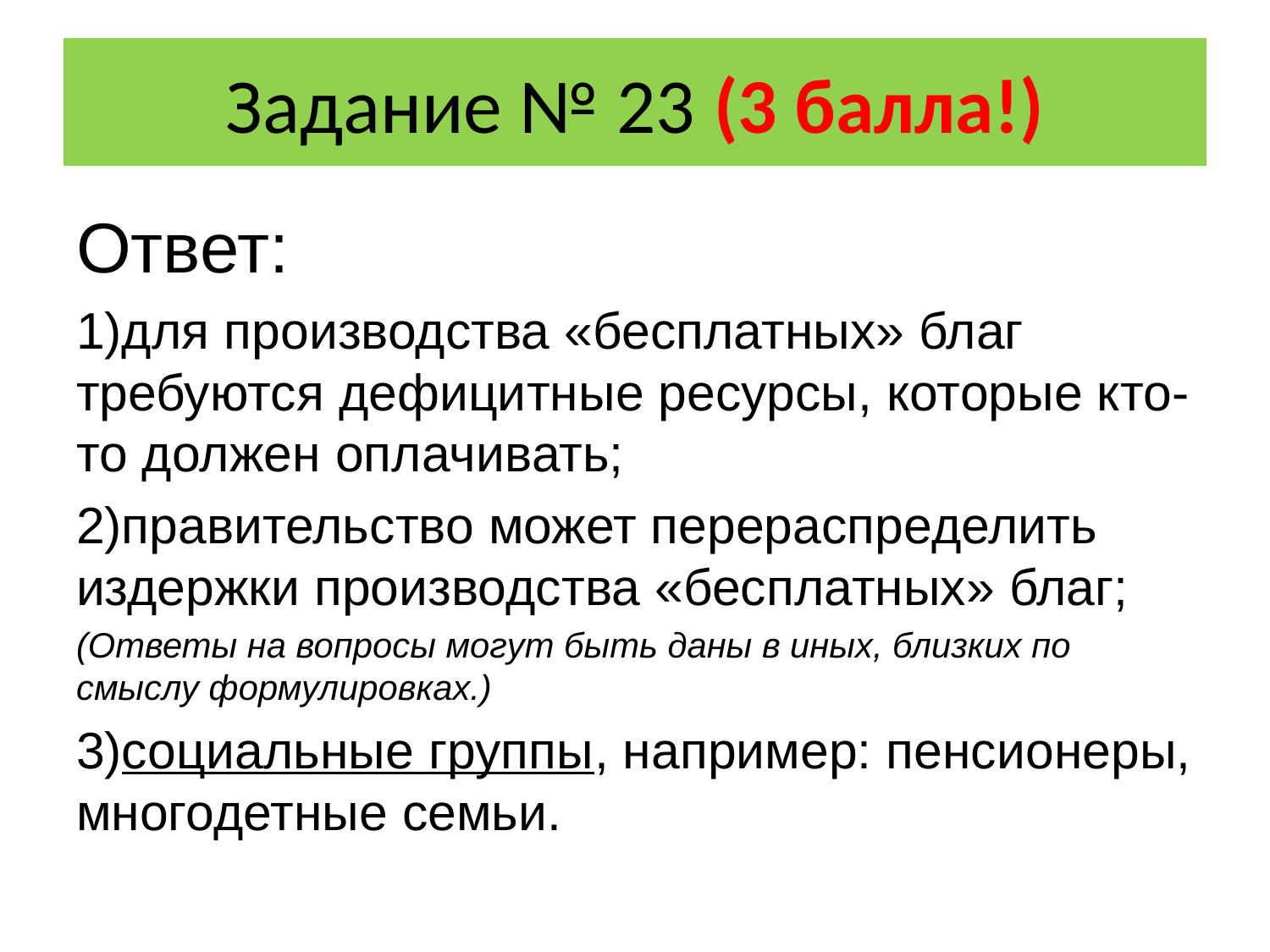

# Задание № 23 (3 балла!)
Ответ:
1)для производства «бесплатных» благ требуются дефицитные ресурсы, которые кто-то должен оплачивать;
2)правительство может перераспределить издержки производства «бесплатных» благ;
(Ответы на вопросы могут быть даны в иных, близких по смыслу формулировках.)
3)социальные группы, например: пенсионеры, многодетные семьи.